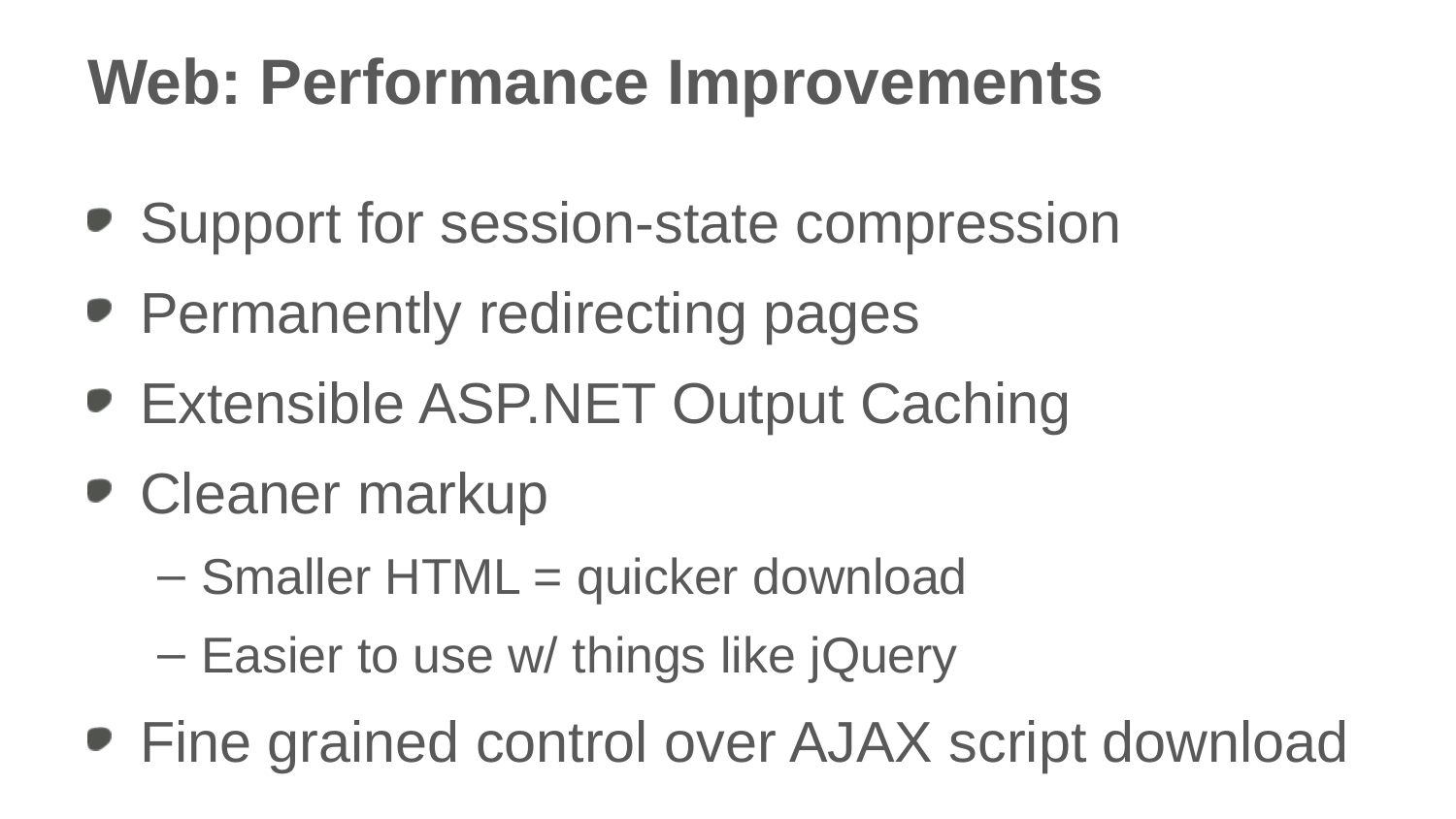

# Web: Performance Improvements
Support for session-state compression
Permanently redirecting pages
Extensible ASP.NET Output Caching
Cleaner markup
Smaller HTML = quicker download
Easier to use w/ things like jQuery
Fine grained control over AJAX script download